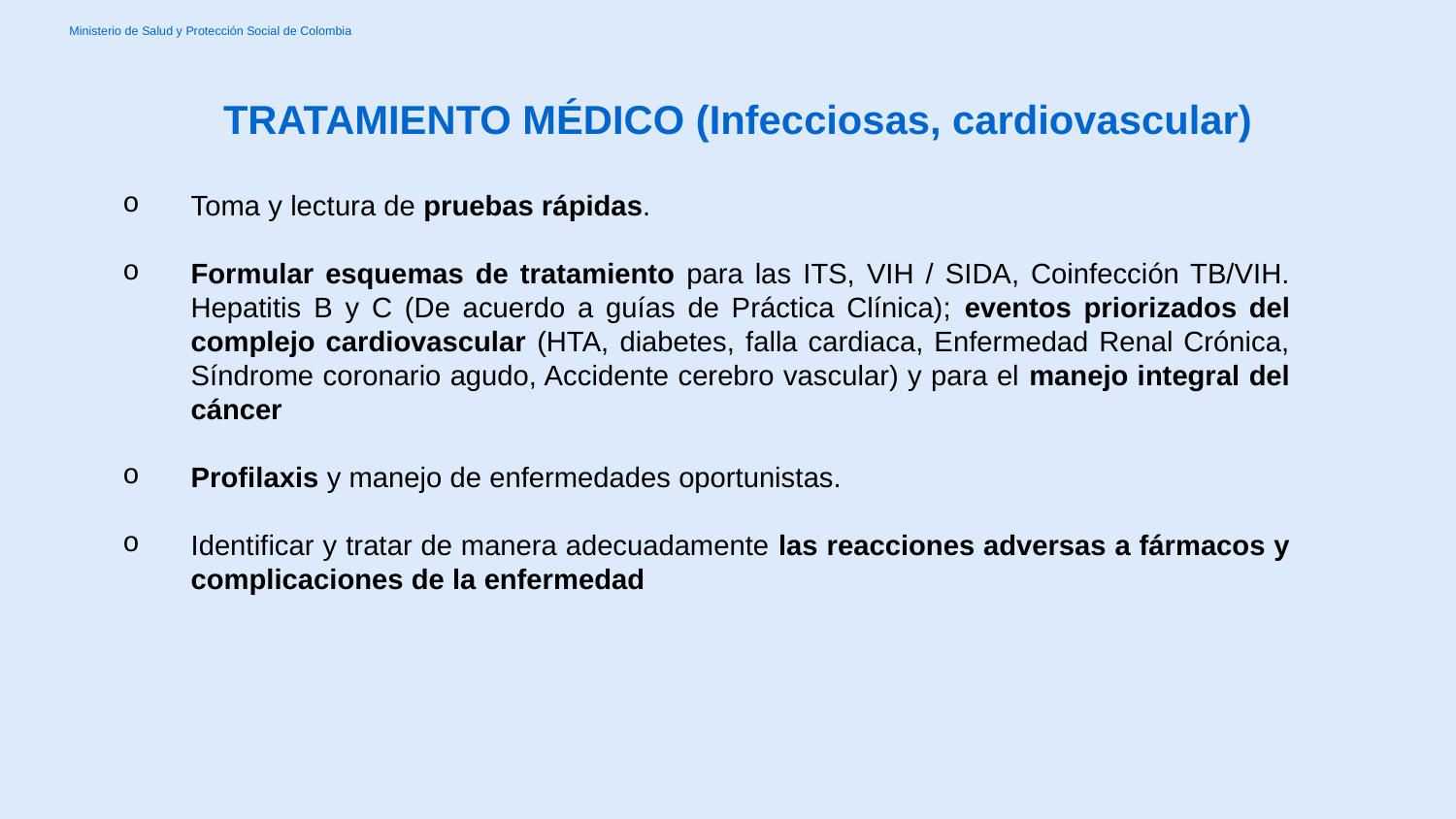

TRATAMIENTO MÉDICO (Infecciosas, cardiovascular)
Toma y lectura de pruebas rápidas.

Formular esquemas de tratamiento para las ITS, VIH / SIDA, Coinfección TB/VIH. Hepatitis B y C (De acuerdo a guías de Práctica Clínica); eventos priorizados del complejo cardiovascular (HTA, diabetes, falla cardiaca, Enfermedad Renal Crónica, Síndrome coronario agudo, Accidente cerebro vascular) y para el manejo integral del cáncer

Profilaxis y manejo de enfermedades oportunistas.

Identificar y tratar de manera adecuadamente las reacciones adversas a fármacos y complicaciones de la enfermedad